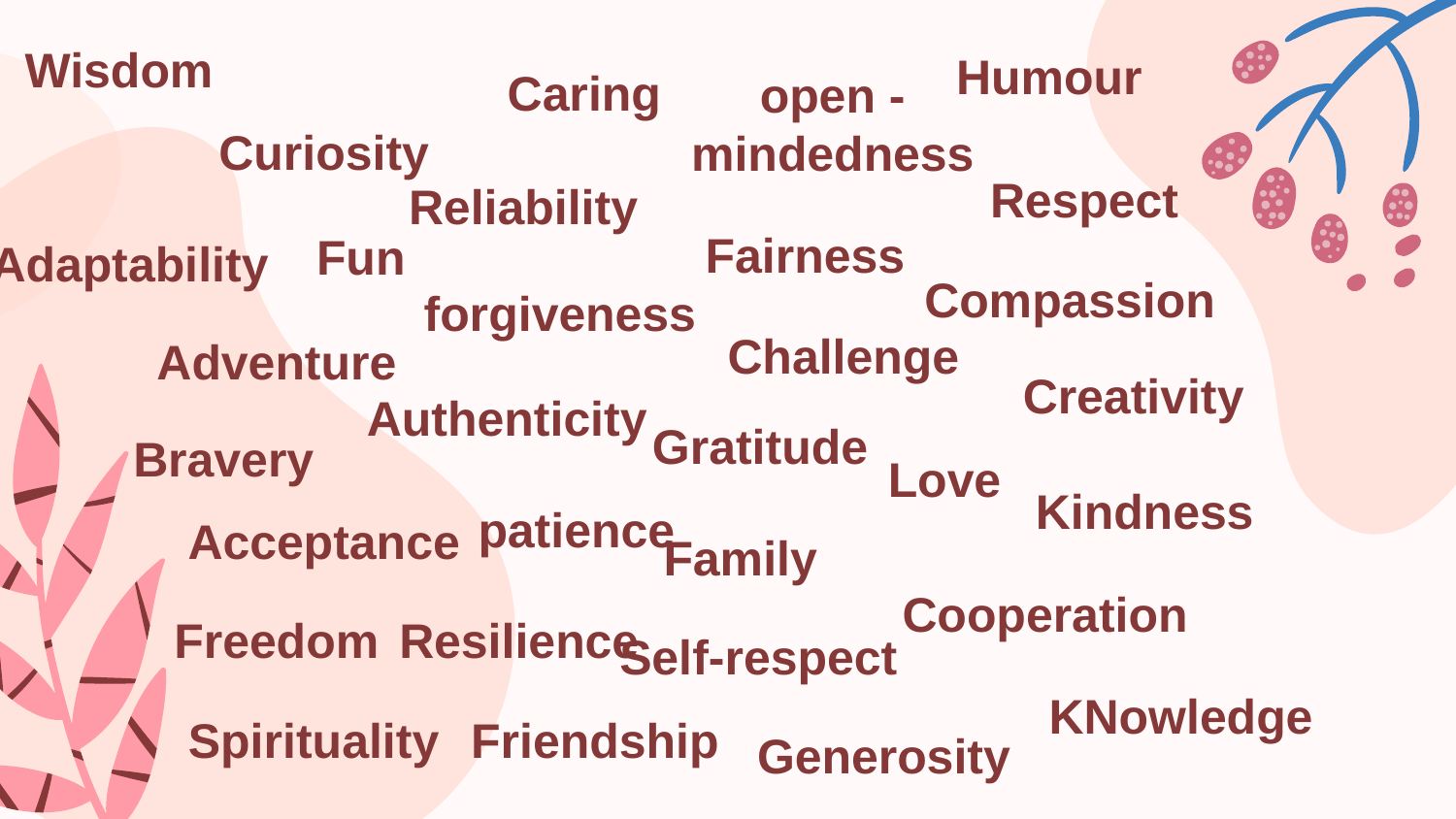

Wisdom
Humour
Caring
Curiosity
open -mindedness
Respect
Reliability
Fairness
Fun
Adaptability
Compassion
forgiveness
Challenge
Adventure
Creativity
Authenticity
Gratitude
Bravery
Love
Kindness
patience
Acceptance
Family
Cooperation
Freedom
Resilience
Self-respect
KNowledge
Spirituality
Friendship
Generosity